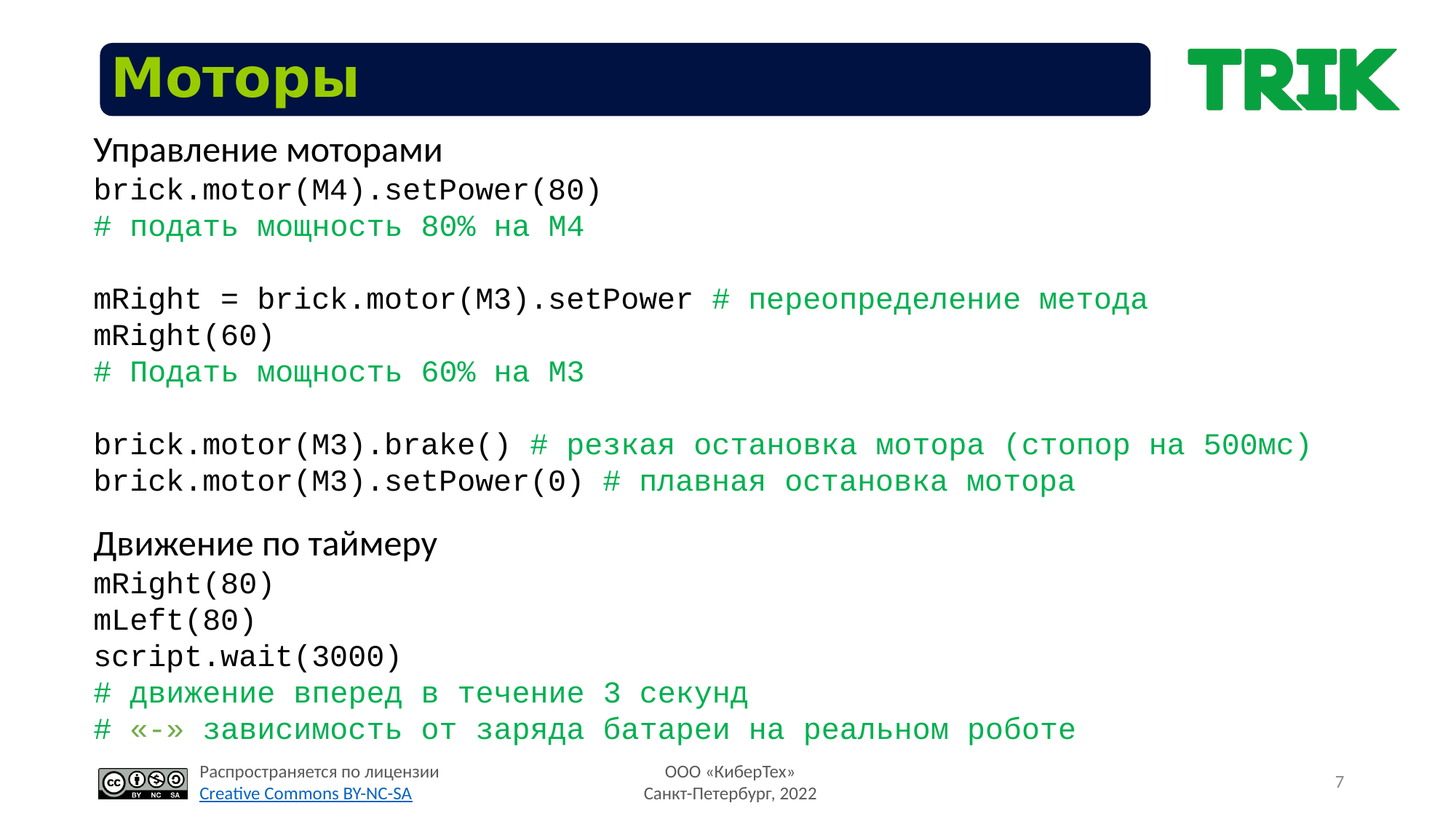

# Моторы
Управление моторами
brick.motor(M4).setPower(80)
# подать мощность 80% на М4

mRight = brick.motor(M3).setPower # переопределение метода
mRight(60)
# Подать мощность 60% на М3

brick.motor(M3).brake() # резкая остановка мотора (стопор на 500мс)
brick.motor(M3).setPower(0) # плавная остановка мотора

Движение по таймеру
mRight(80)
mLeft(80)
script.wait(3000)
# движение вперед в течение 3 секунд
# «-» зависимость от заряда батареи на реальном роботе

7